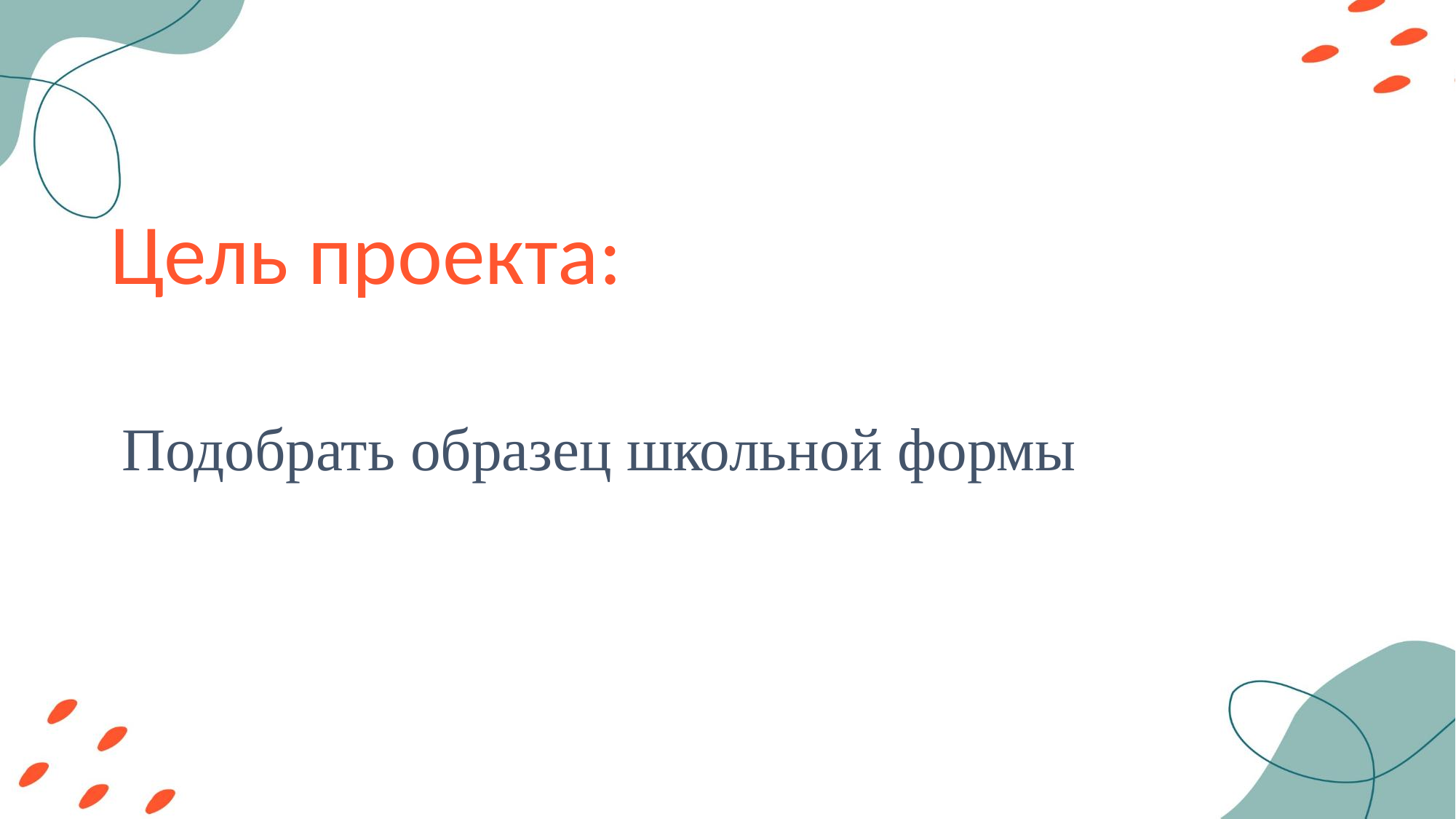

# Цель проекта:
Подобрать образец школьной формы